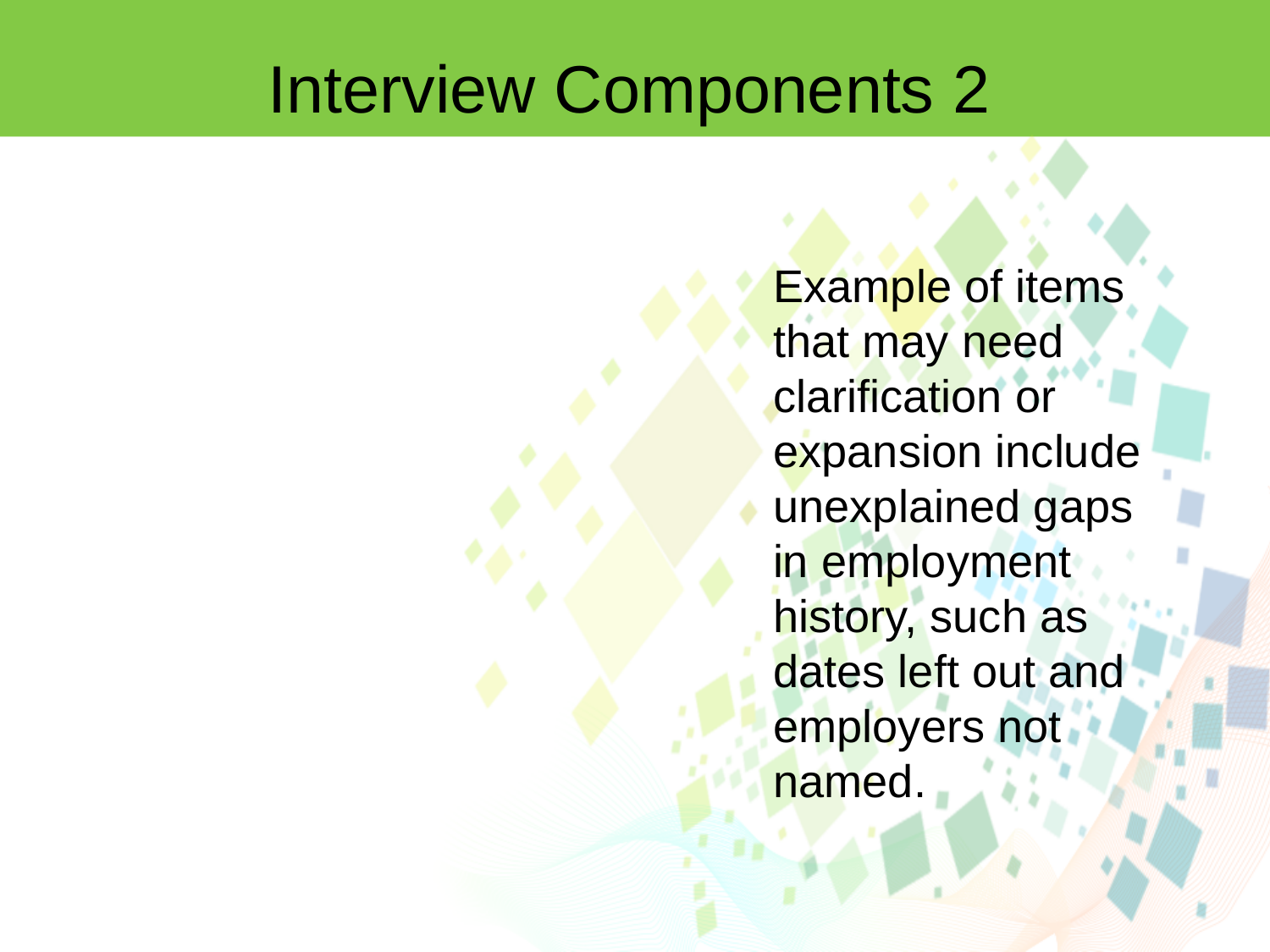

Interview Components 2
Example of items that may need clarification or expansion include unexplained gaps in employment history, such as dates left out and employers not named.